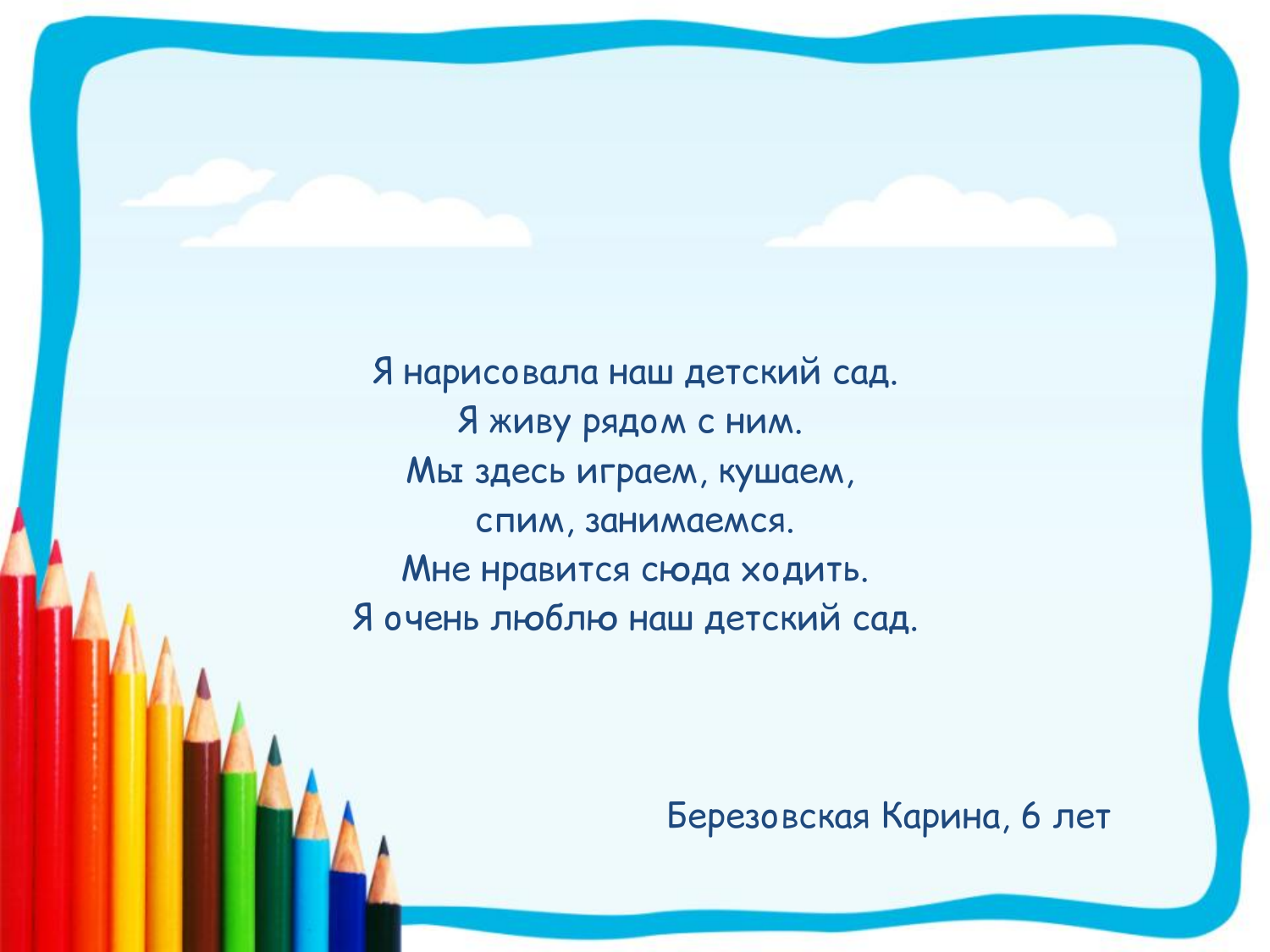

#

Я нарисовала наш детский сад.
Я живу рядом с ним.
Мы здесь играем, кушаем,
спим, занимаемся.
Мне нравится сюда ходить.
Я очень люблю наш детский сад.

                                                Березовская Карина, 6 лет